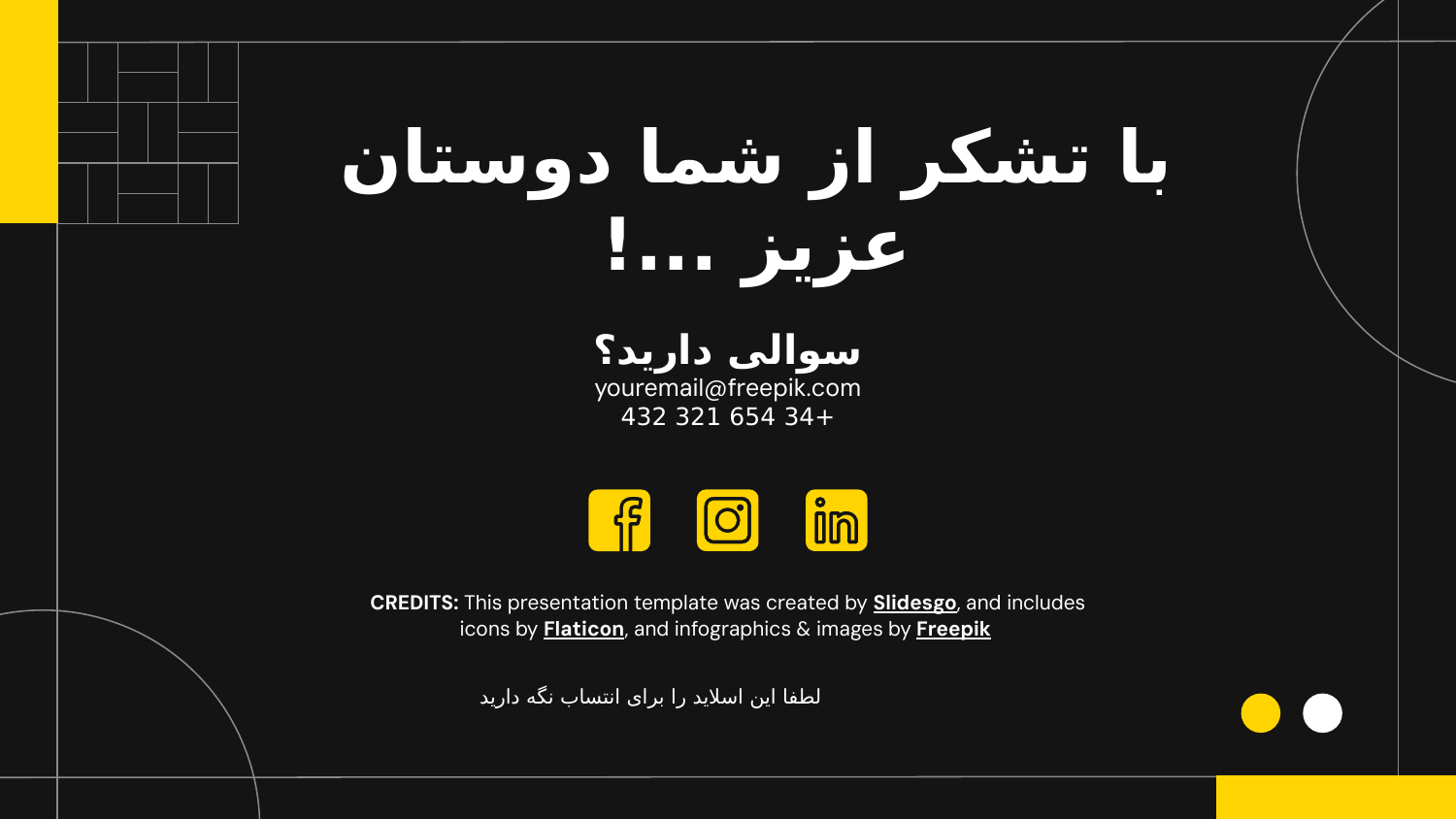

# با تشکر از شما دوستان عزیز ...!
سوالی دارید؟
youremail@freepik.com
+34 654 321 432

لطفا این اسلاید را برای انتساب نگه دارید